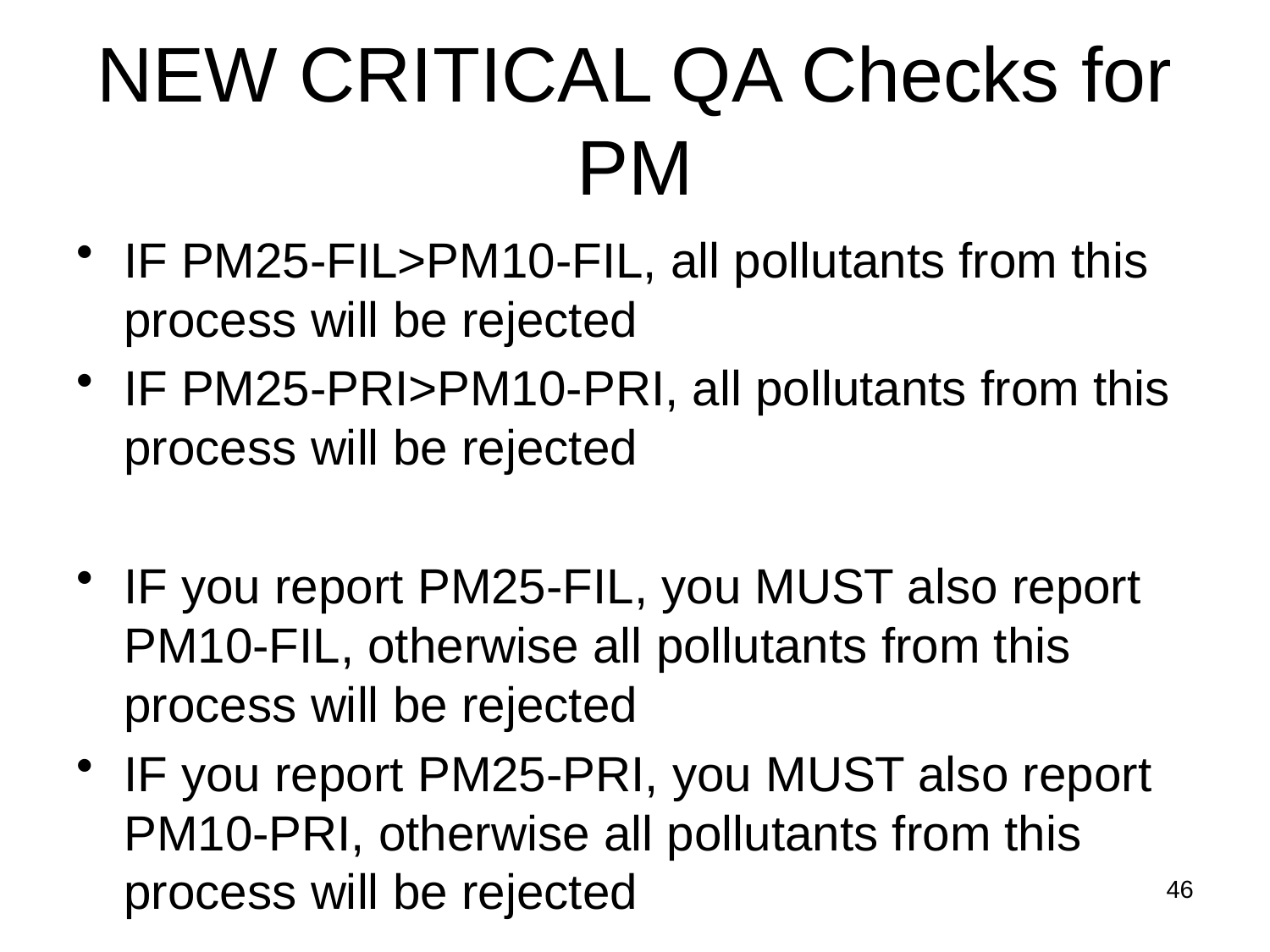

# NEW CRITICAL QA Checks for PM
IF PM25-FIL>PM10-FIL, all pollutants from this process will be rejected
IF PM25-PRI>PM10-PRI, all pollutants from this process will be rejected

IF you report PM25-FIL, you MUST also report PM10-FIL, otherwise all pollutants from this process will be rejected
IF you report PM25-PRI, you MUST also report PM10-PRI, otherwise all pollutants from this process will be rejected

46